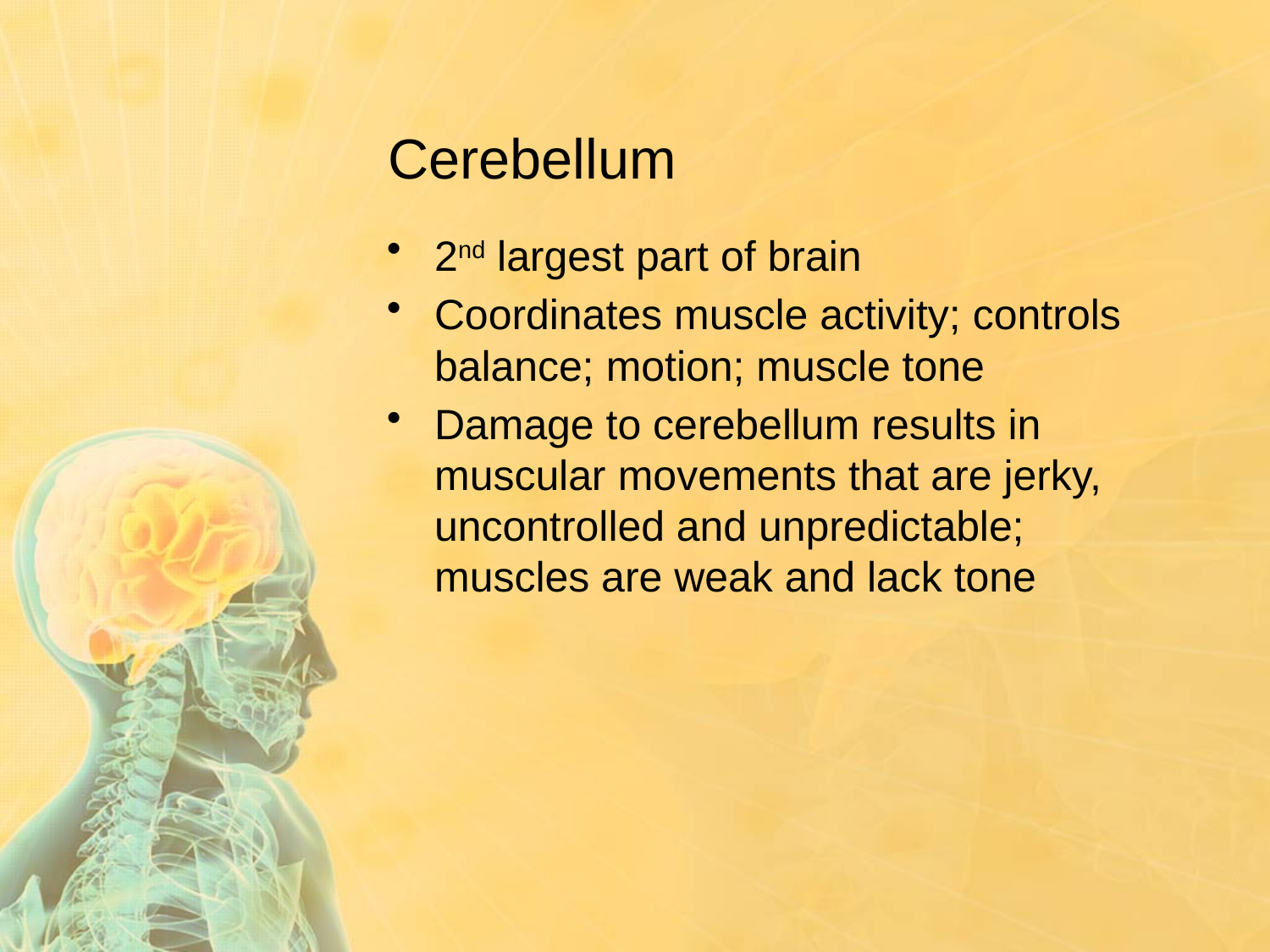

# Cerebellum
2nd largest part of brain
Coordinates muscle activity; controls balance; motion; muscle tone
Damage to cerebellum results in    muscular movements that are jerky, uncontrolled and unpredictable;      muscles are weak and lack tone